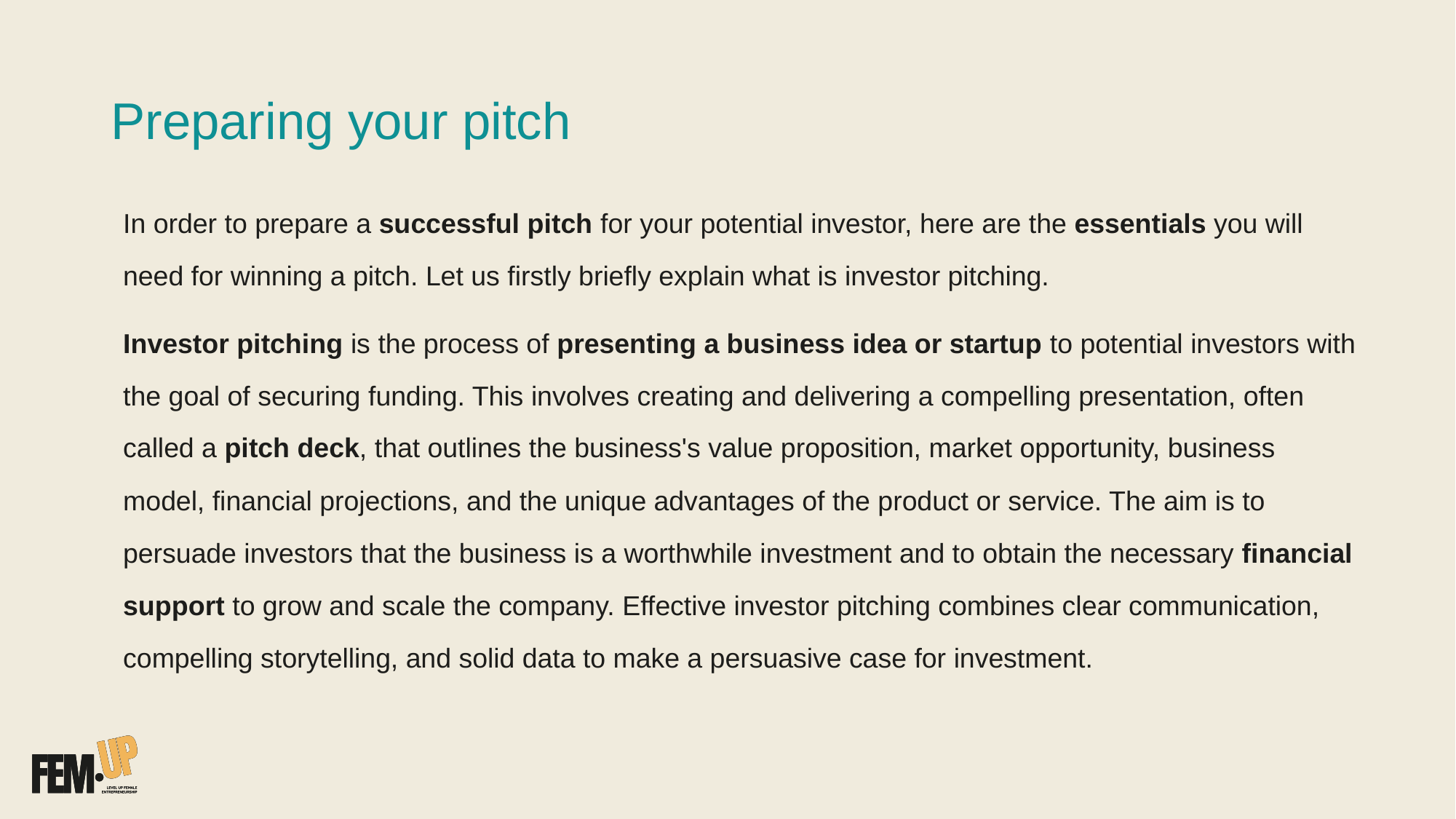

# Preparing your pitch
In order to prepare a successful pitch for your potential investor, here are the essentials you will need for winning a pitch. Let us firstly briefly explain what is investor pitching.
Investor pitching is the process of presenting a business idea or startup to potential investors with the goal of securing funding. This involves creating and delivering a compelling presentation, often called a pitch deck, that outlines the business's value proposition, market opportunity, business model, financial projections, and the unique advantages of the product or service. The aim is to persuade investors that the business is a worthwhile investment and to obtain the necessary financial support to grow and scale the company. Effective investor pitching combines clear communication, compelling storytelling, and solid data to make a persuasive case for investment.